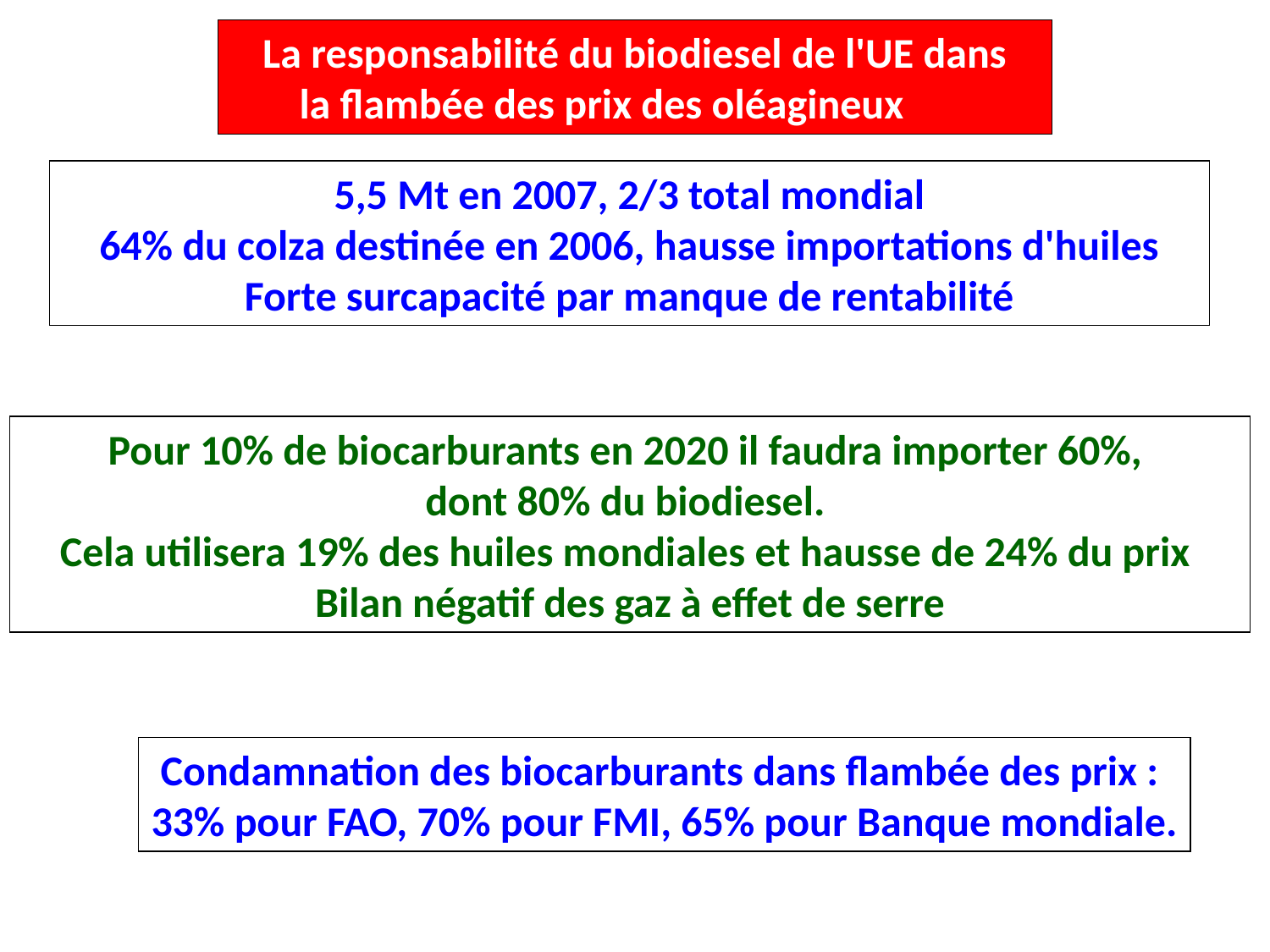

La responsabilité du biodiesel de l'UE dans
la flambée des prix des oléagineux
5,5 Mt en 2007, 2/3 total mondial
64% du colza destinée en 2006, hausse importations d'huiles
Forte surcapacité par manque de rentabilité
Pour 10% de biocarburants en 2020 il faudra importer 60%,
dont 80% du biodiesel.
Cela utilisera 19% des huiles mondiales et hausse de 24% du prix
Bilan négatif des gaz à effet de serre
Condamnation des biocarburants dans flambée des prix :
33% pour FAO, 70% pour FMI, 65% pour Banque mondiale.